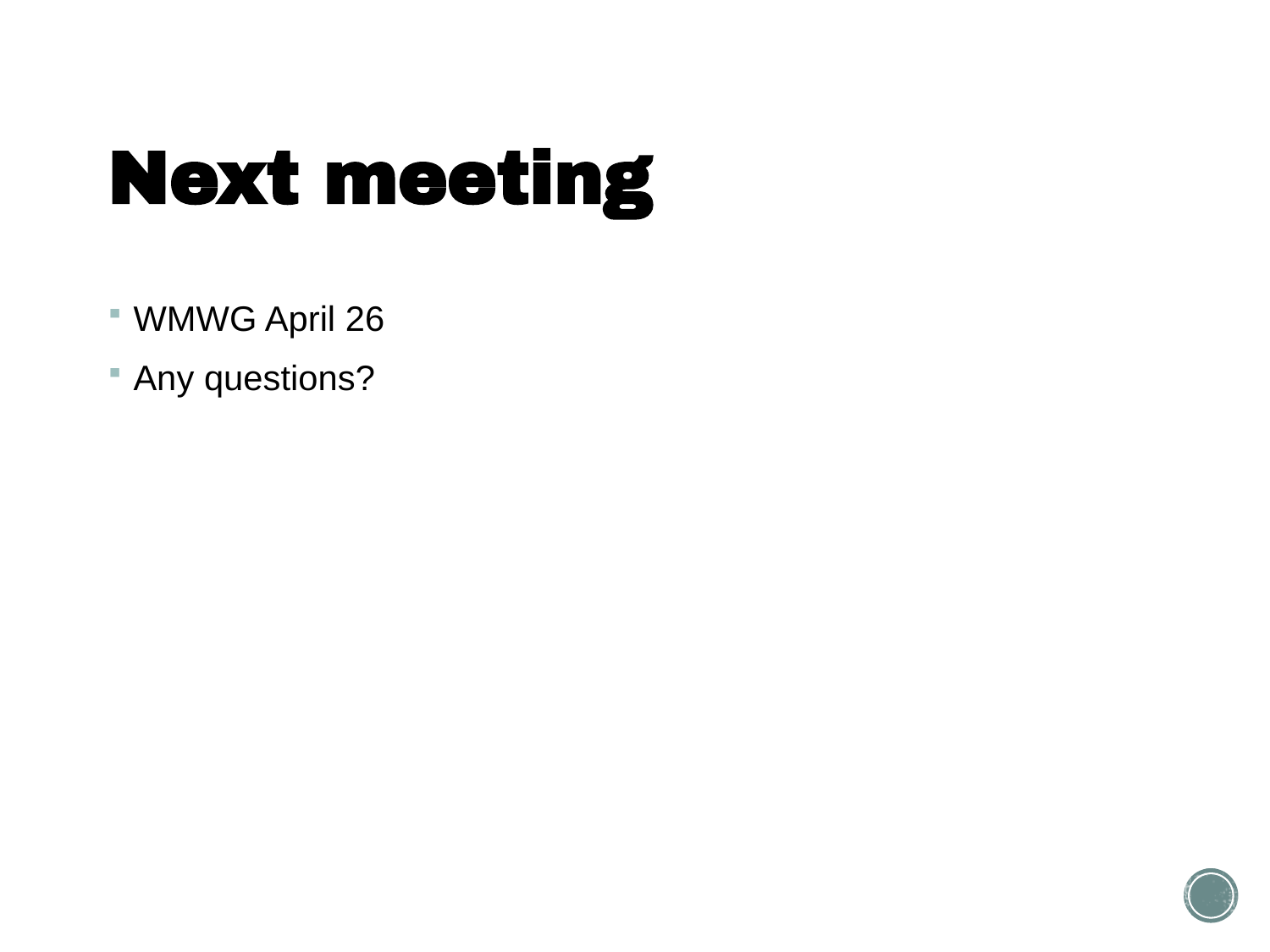

# Next meeting
WMWG April 26
Any questions?